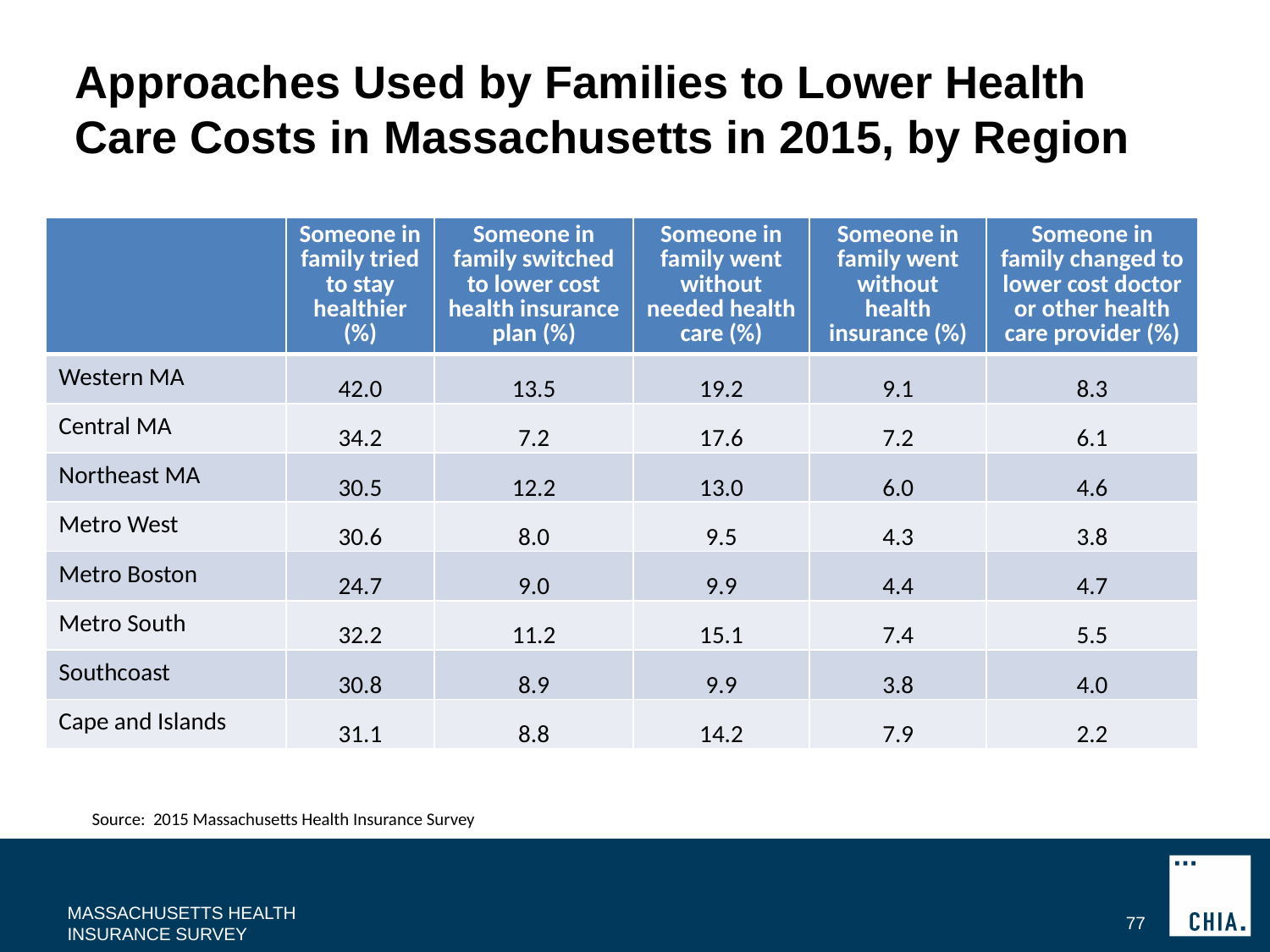

# Approaches Used by Families to Lower Health Care Costs in Massachusetts in 2015, by Region
|  | Someone in family tried to stay healthier (%) | Someone in family switched to lower cost health insurance plan (%) | Someone in family went without needed health care (%) | Someone in family went without health insurance (%) | Someone in family changed to lower cost doctor or other health care provider (%) |
| --- | --- | --- | --- | --- | --- |
| Western MA | 42.0 | 13.5 | 19.2 | 9.1 | 8.3 |
| Central MA | 34.2 | 7.2 | 17.6 | 7.2 | 6.1 |
| Northeast MA | 30.5 | 12.2 | 13.0 | 6.0 | 4.6 |
| Metro West | 30.6 | 8.0 | 9.5 | 4.3 | 3.8 |
| Metro Boston | 24.7 | 9.0 | 9.9 | 4.4 | 4.7 |
| Metro South | 32.2 | 11.2 | 15.1 | 7.4 | 5.5 |
| Southcoast | 30.8 | 8.9 | 9.9 | 3.8 | 4.0 |
| Cape and Islands | 31.1 | 8.8 | 14.2 | 7.9 | 2.2 |
Source:  2015 Massachusetts Health Insurance Survey
MASSACHUSETTS HEALTH INSURANCE SURVEY
77